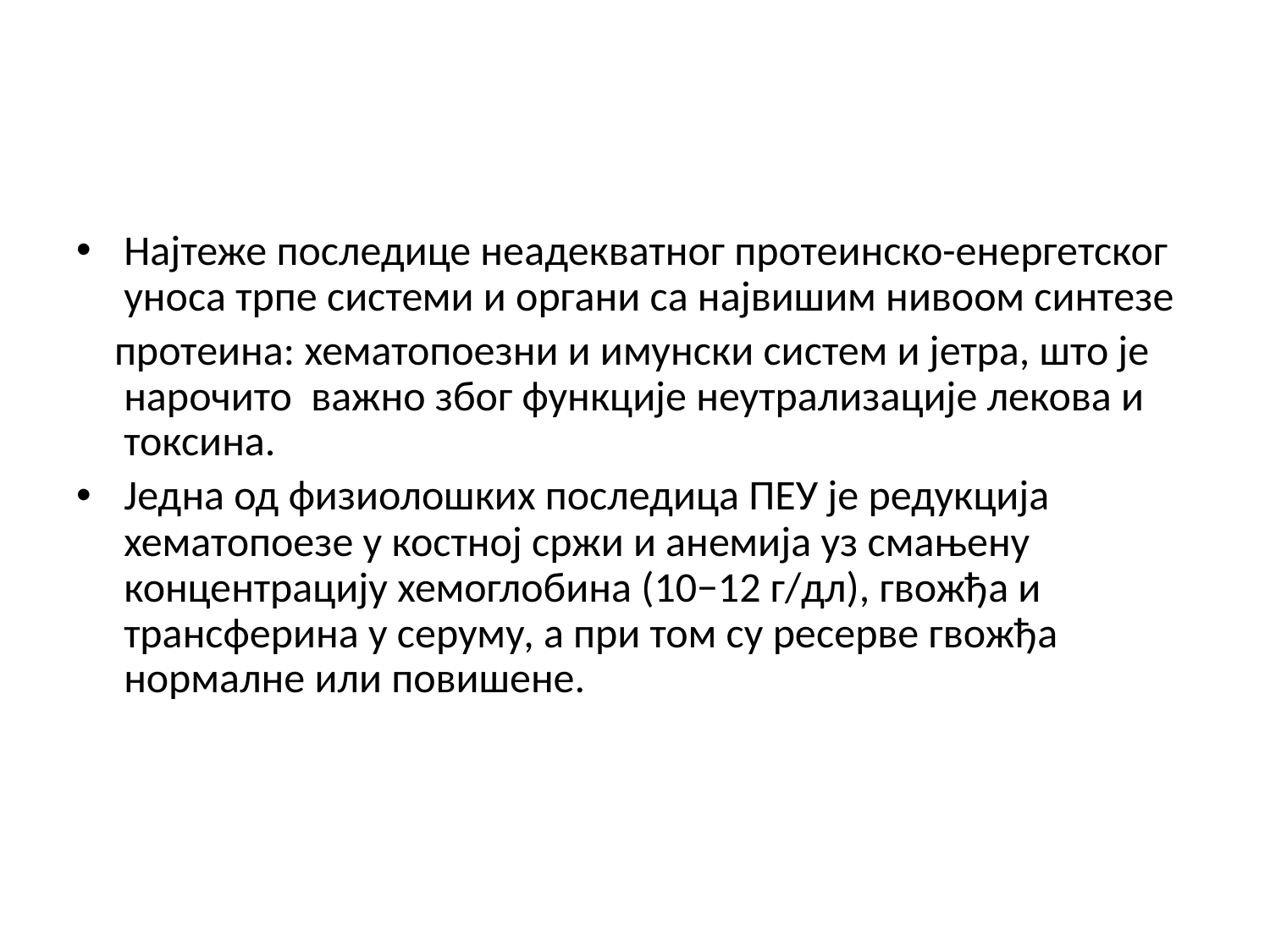

Најтеже последице неадекватног протеинско-енергетског уноса трпе системи и органи са највишим нивоом синтезе
    протеина: хематопоезни и имунски систем и јетра, што је  нарочито  важно због функције неутрализације лекова и токсина.
Једна од физиолошких последица ПЕУ је редукција хематопоезе у костној сржи и анемија уз смањену концентрацију хемоглобина (10−12 г/дл), гвожђа и трансферина у серуму, а при том су ресерве гвожђа нормалне или повишене.